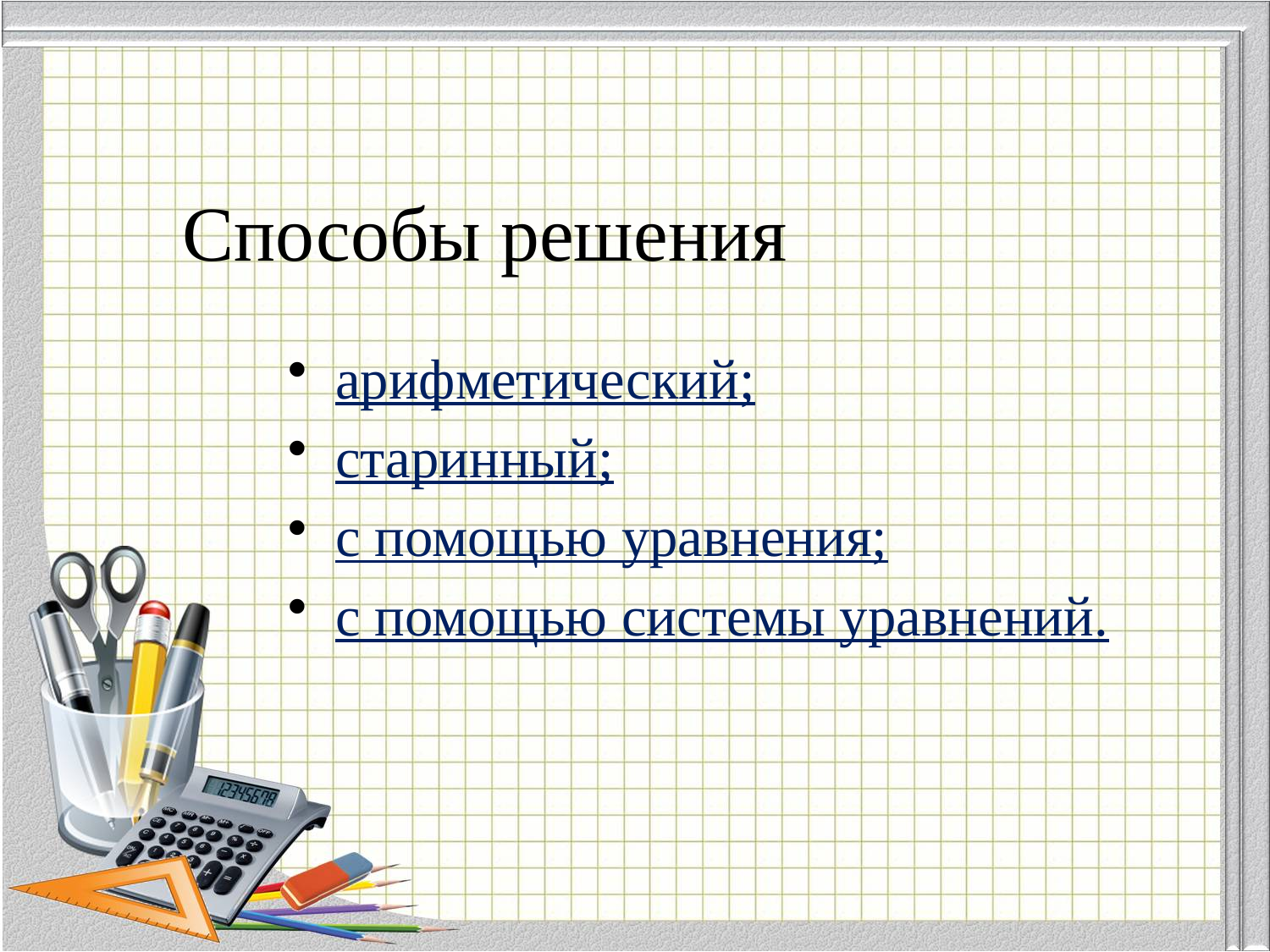

# Способы решения
арифметический;
старинный;
с помощью уравнения;
с помощью системы уравнений.